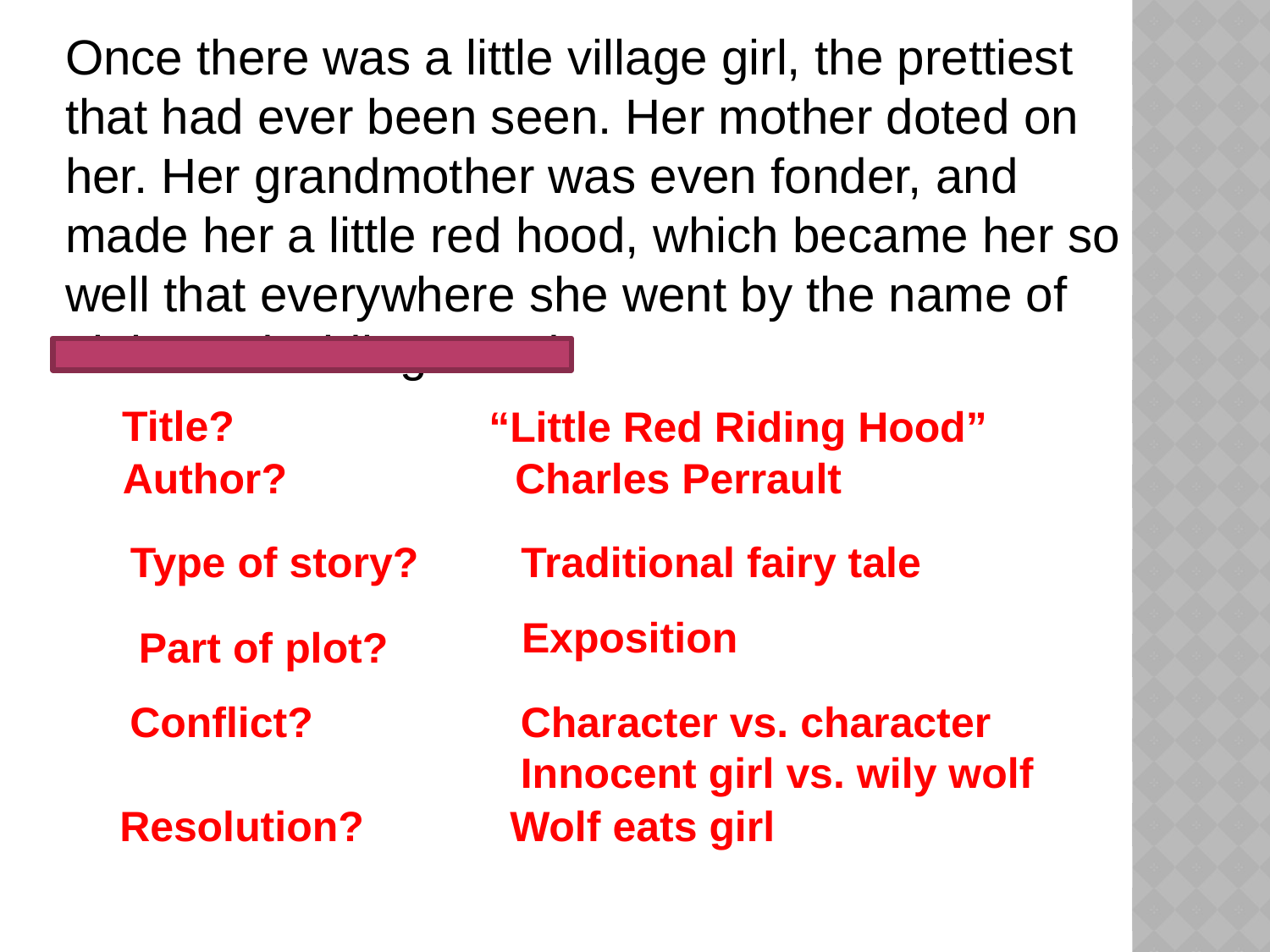

Once there was a little village girl, the prettiest that had ever been seen. Her mother doted on her. Her grandmother was even fonder, and made her a little red hood, which became her so well that everywhere she went by the name of Little Red Riding Hood.

Title?
“Little Red Riding Hood”
Author?
Charles Perrault
Type of story?
Traditional fairy tale
Exposition
Part of plot?
Conflict?
Character vs. character
Innocent girl vs. wily wolf
Resolution?
Wolf eats girl